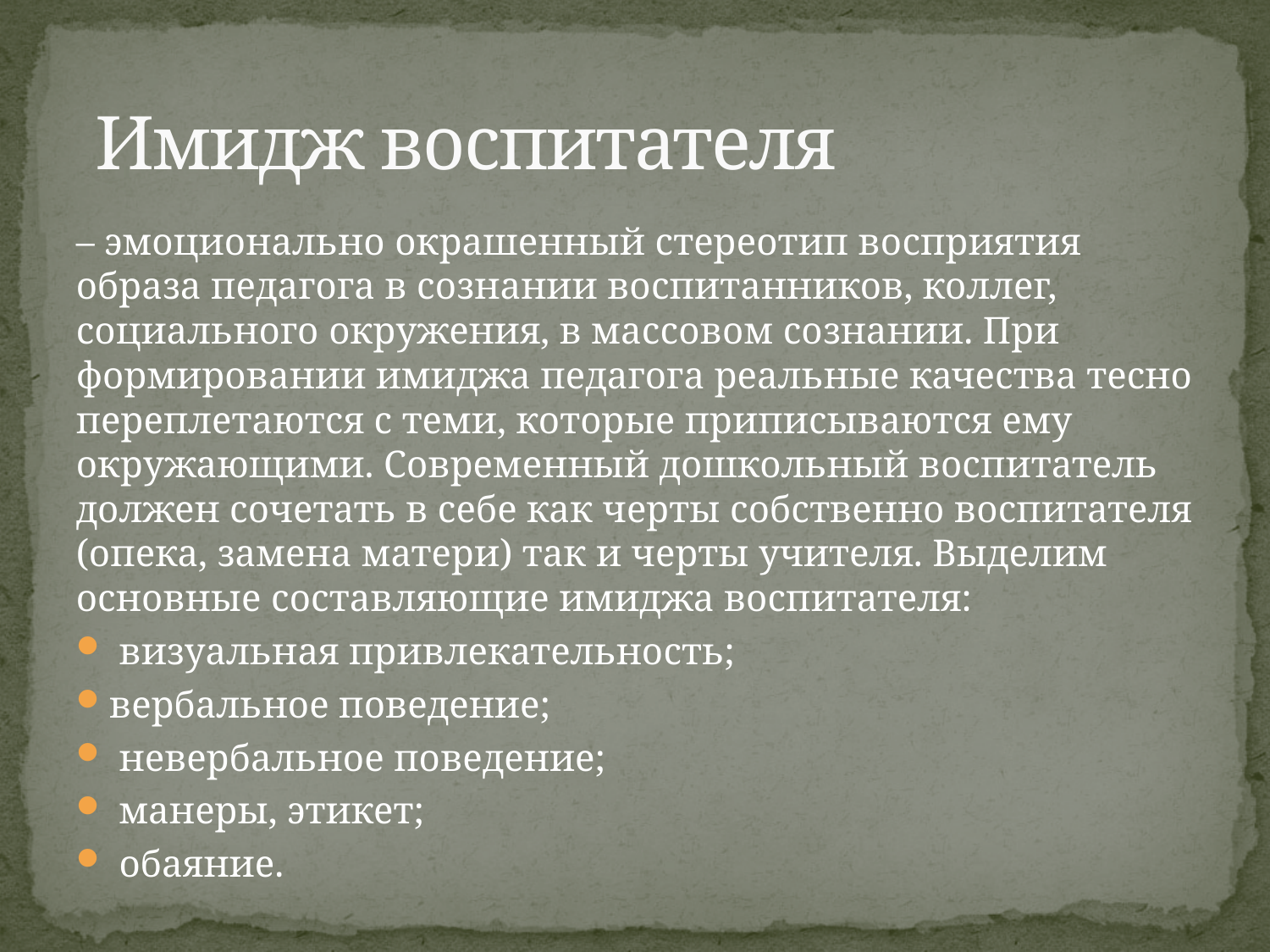

# Имидж воспитателя
– эмоционально окрашенный стереотип восприятия образа педагога в сознании воспитанников, коллег, социального окружения, в массовом сознании. При формировании имиджа педагога реальные качества тесно переплетаются с теми, которые приписываются ему окружающими. Современный дошкольный воспитатель должен сочетать в себе как черты собственно воспитателя (опека, замена матери) так и черты учителя. Выделим основные составляющие имиджа воспитателя:
 визуальная привлекательность;
вербальное поведение;
 невербальное поведение;
 манеры, этикет;
 обаяние.